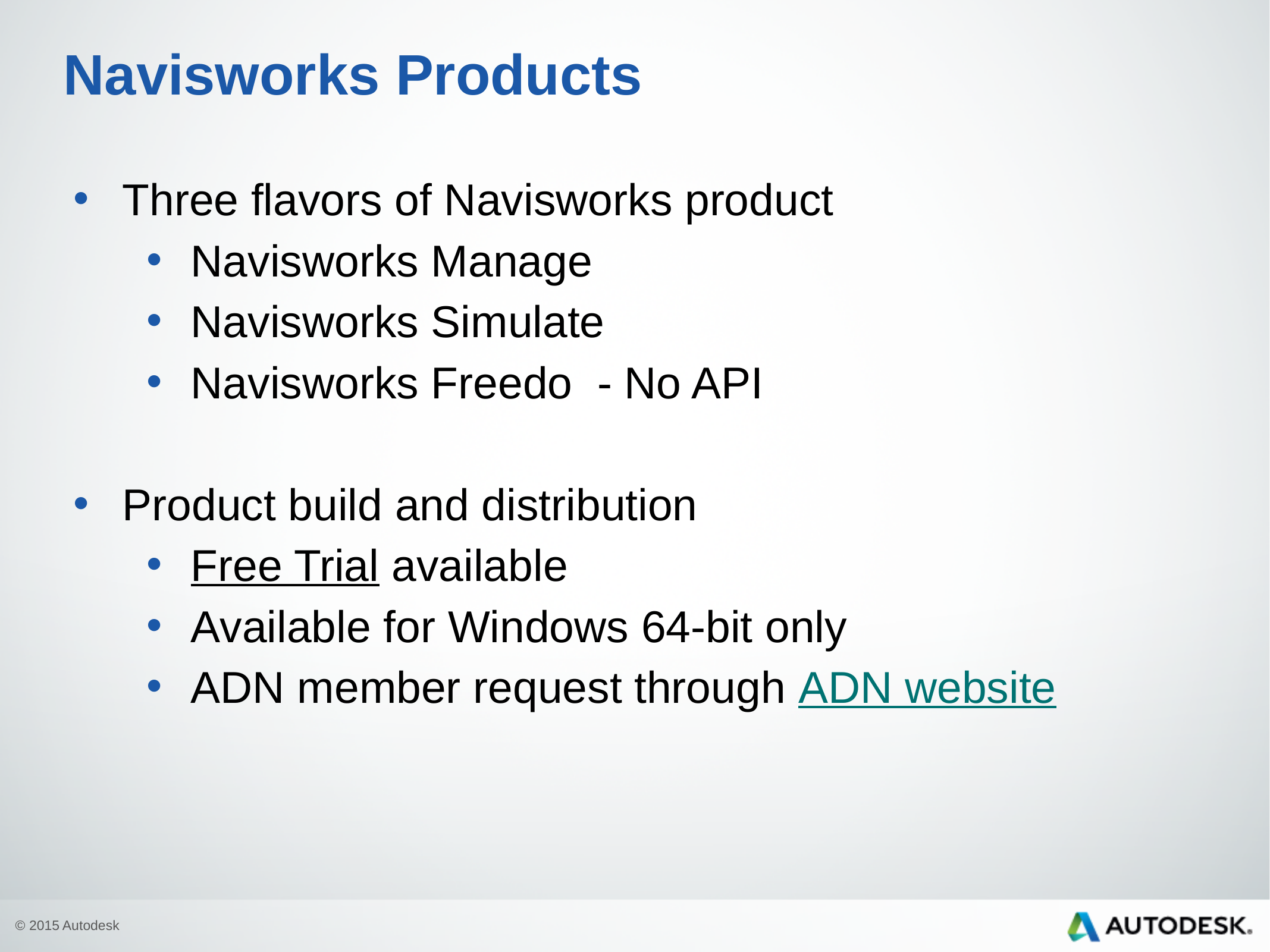

# Navisworks Products
Three flavors of Navisworks product
Navisworks Manage
Navisworks Simulate
Navisworks Freedo  - No API

Product build and distribution
Free Trial available
Available for Windows 64-bit only
ADN member request through ADN website